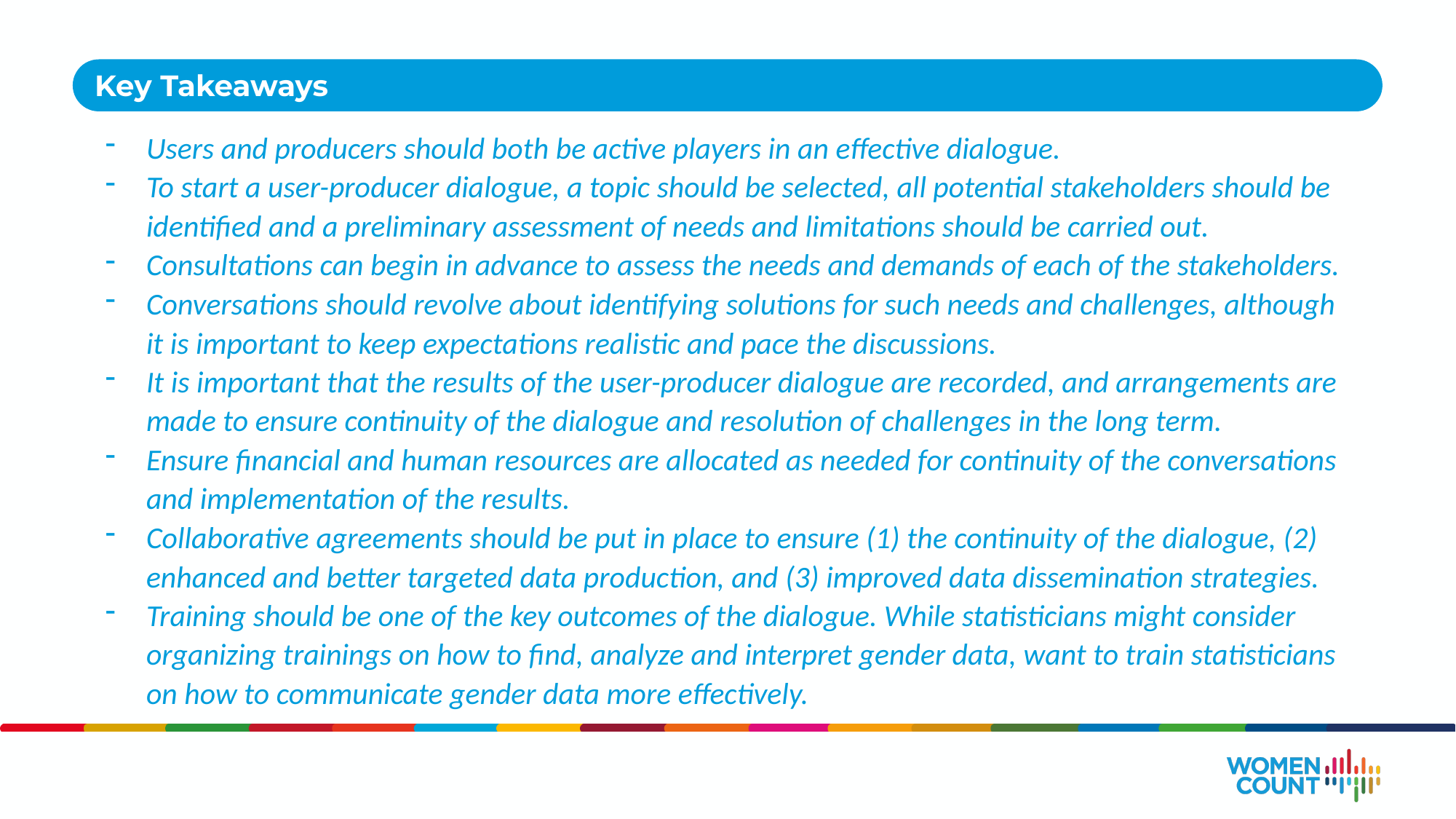

Key Takeaways
Users and producers should both be active players in an effective dialogue.
To start a user-producer dialogue, a topic should be selected, all potential stakeholders should be identified and a preliminary assessment of needs and limitations should be carried out.
Consultations can begin in advance to assess the needs and demands of each of the stakeholders.
Conversations should revolve about identifying solutions for such needs and challenges, although it is important to keep expectations realistic and pace the discussions.
It is important that the results of the user-producer dialogue are recorded, and arrangements are made to ensure continuity of the dialogue and resolution of challenges in the long term.
Ensure financial and human resources are allocated as needed for continuity of the conversations and implementation of the results.
Collaborative agreements should be put in place to ensure (1) the continuity of the dialogue, (2) enhanced and better targeted data production, and (3) improved data dissemination strategies.
Training should be one of the key outcomes of the dialogue. While statisticians might consider organizing trainings on how to find, analyze and interpret gender data, want to train statisticians on how to communicate gender data more effectively.